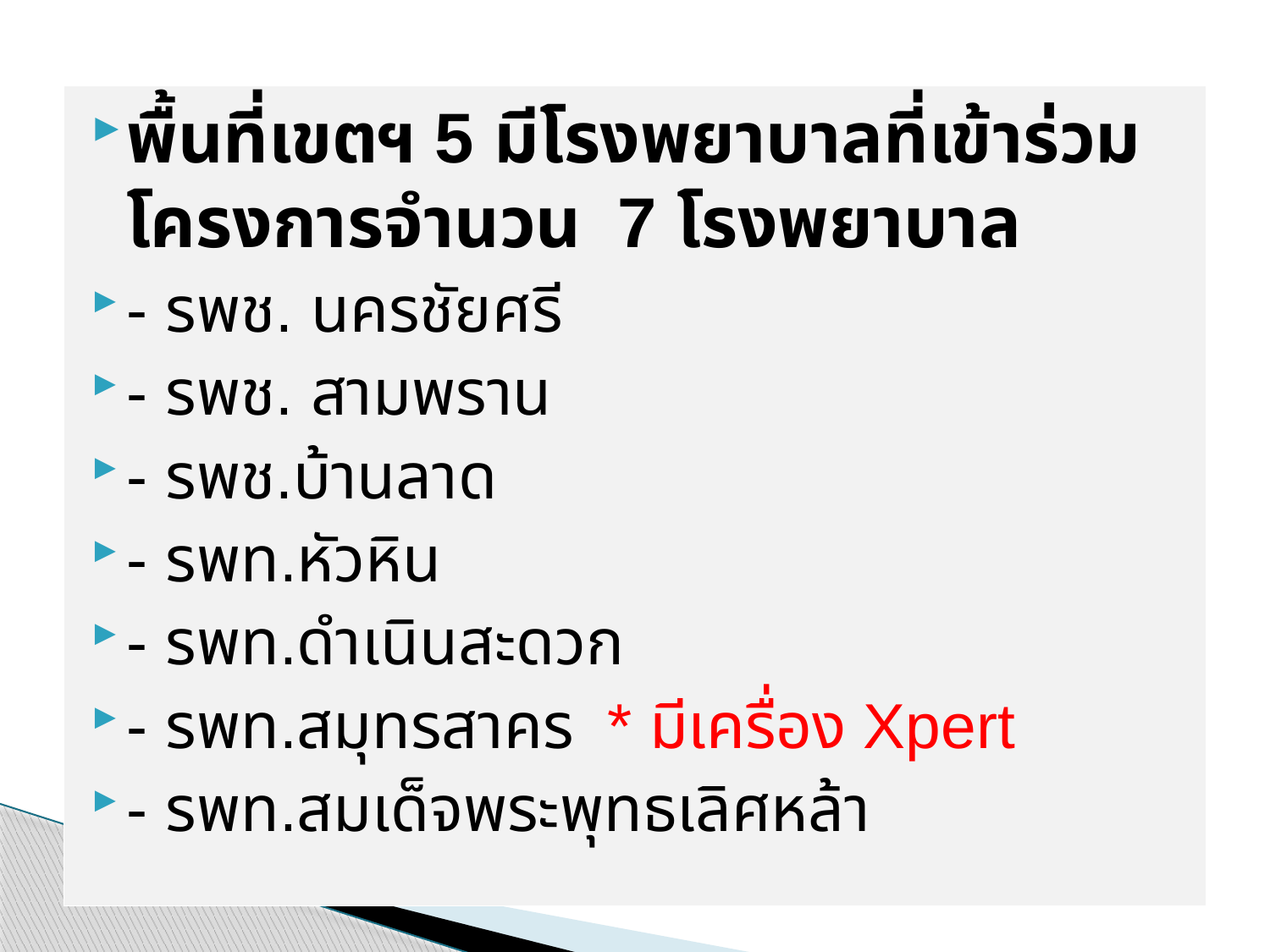

พื้นที่เขตฯ 5 มีโรงพยาบาลที่เข้าร่วมโครงการจำนวน  7 โรงพยาบาล
- รพช. นครชัยศรี
- รพช. สามพราน
- รพช.บ้านลาด
- รพท.หัวหิน
- รพท.ดำเนินสะดวก
- รพท.สมุทรสาคร  * มีเครื่อง Xpert
- รพท.สมเด็จพระพุทธเลิศหล้า